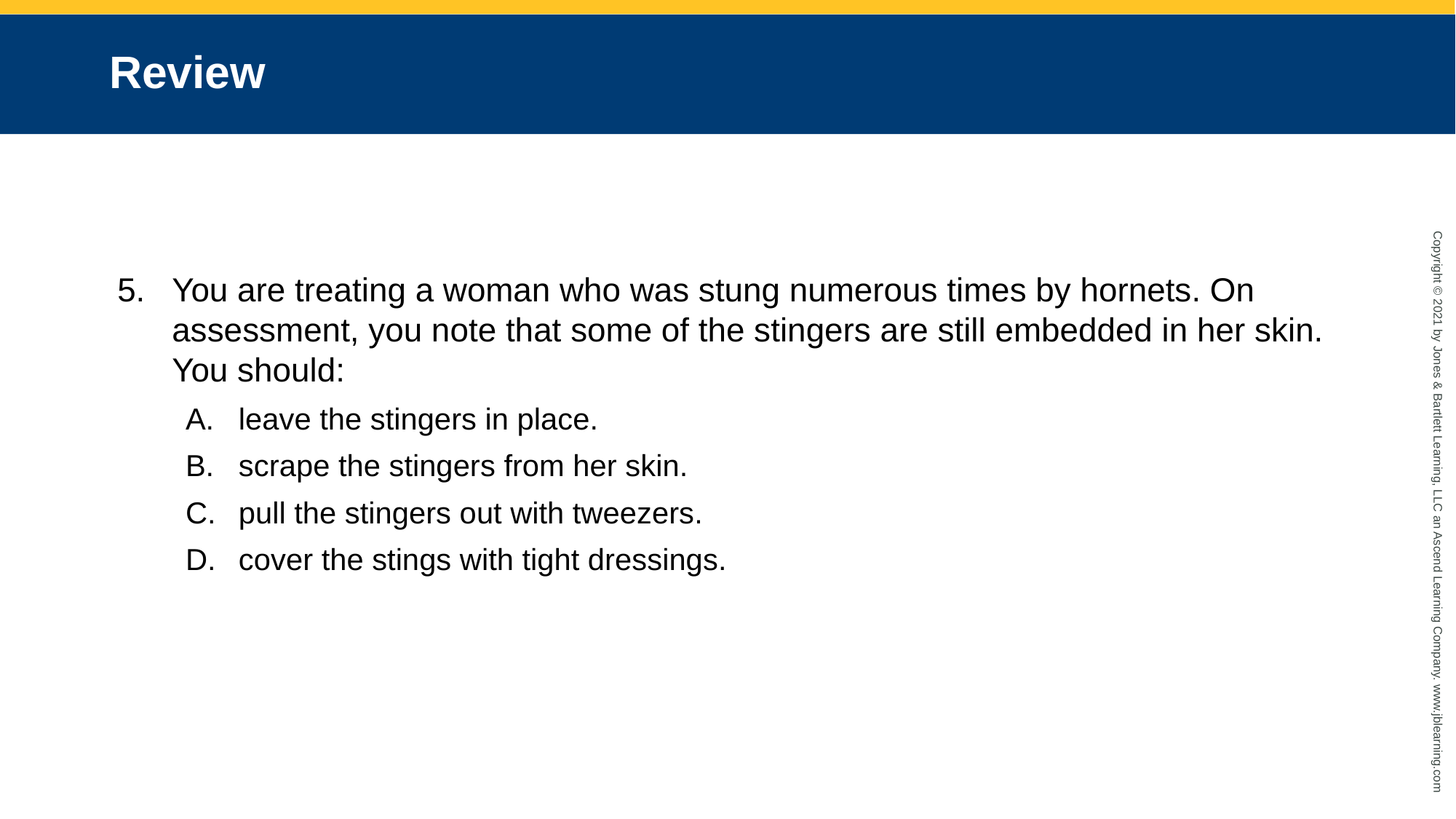

# Review
You are treating a woman who was stung numerous times by hornets. On assessment, you note that some of the stingers are still embedded in her skin. You should:
leave the stingers in place.
scrape the stingers from her skin.
pull the stingers out with tweezers.
cover the stings with tight dressings.